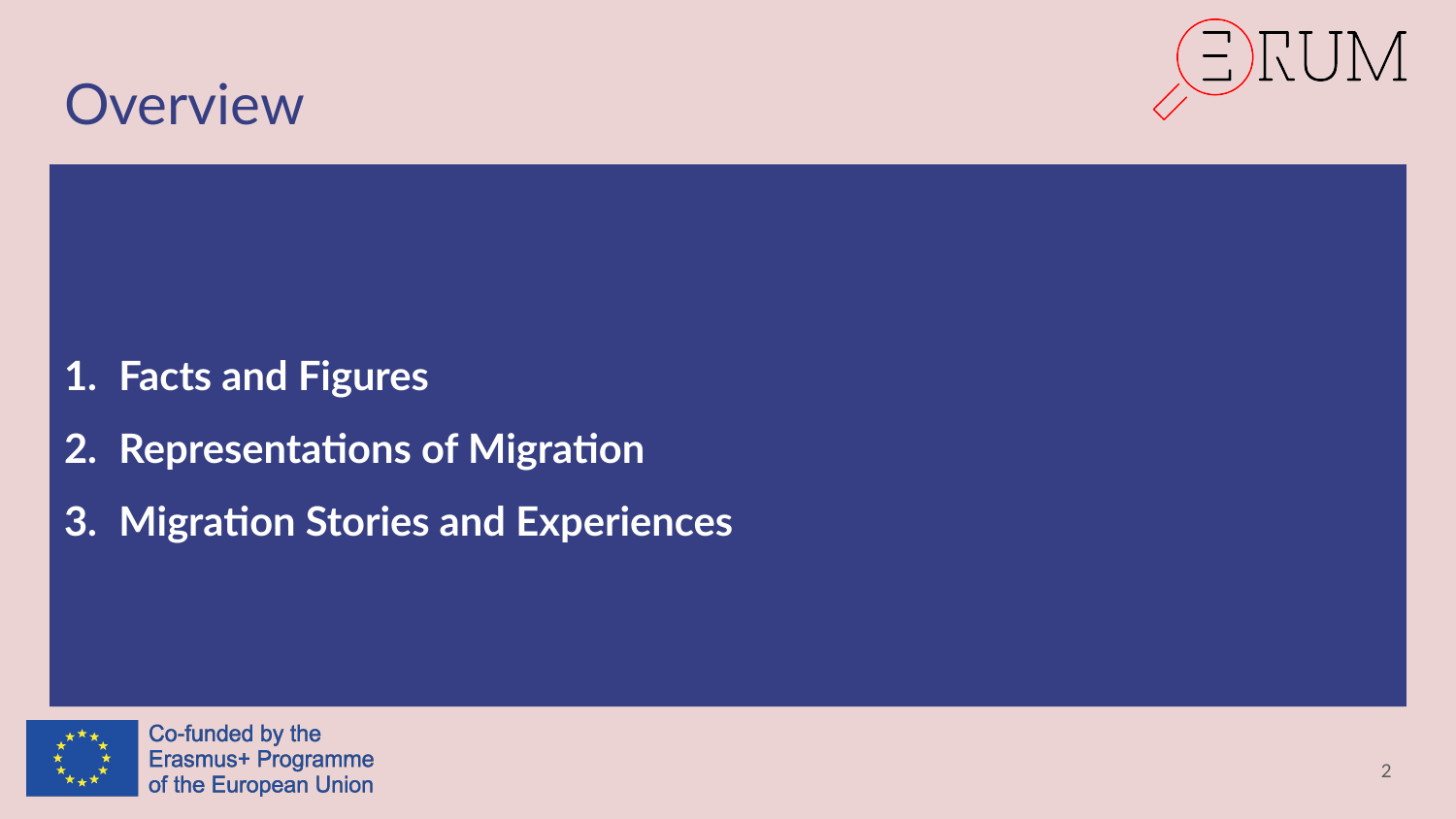

# Overview
Facts and Figures
Representations of Migration
Migration Stories and Experiences
2